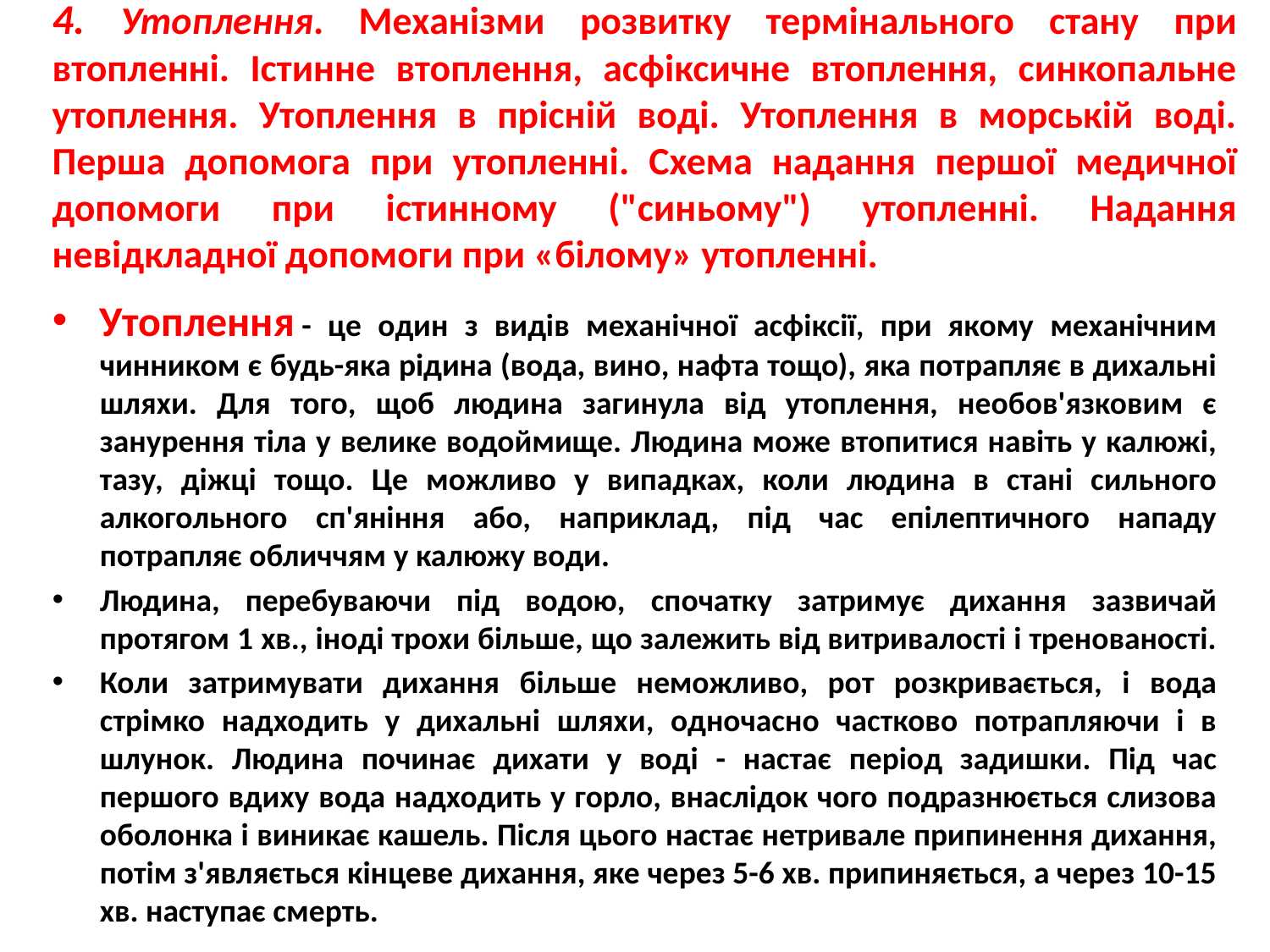

4. Утоплення. Механізми розвитку термінального стану при втопленні. Істинне втоплення, асфіксичне втоплення, синкопальне утоплення. Утоплення в прісній воді. Утоплення в морській воді. Перша допомога при утопленні. Схема надання першої медичної допомоги при істинному ("синьому") утопленні. Надання невідкладної допомоги при «білому» утопленні.
Утоплення - це один з видів механічної асфіксії, при якому механічним чинником є будь-яка рідина (вода, вино, нафта тощо), яка потрапляє в дихальні шляхи. Для того, щоб людина загинула від утоплення, необов'язковим є занурення тіла у велике водоймище. Людина може втопитися навіть у калюжі, тазу, діжці тощо. Це можливо у випадках, коли людина в стані сильного алкогольного сп'яніння або, наприклад, під час епілептичного нападу потрапляє обличчям у калюжу води.
Людина, перебуваючи під водою, спочатку затримує дихання зазвичай протягом 1 хв., іноді трохи більше, що залежить від витривалості і тренованості.
Коли затримувати дихання більше неможливо, рот розкривається, і вода стрімко надходить у дихальні шляхи, одночасно частково потрапляючи і в шлунок. Людина починає дихати у воді - настає період задишки. Під час першого вдиху вода надходить у горло, внаслідок чого подразнюється слизова оболонка і виникає кашель. Після цього настає нетривале припинення дихання, потім з'являється кінцеве дихання, яке через 5-6 хв. припиняється, а через 10-15 хв. наступає смерть.